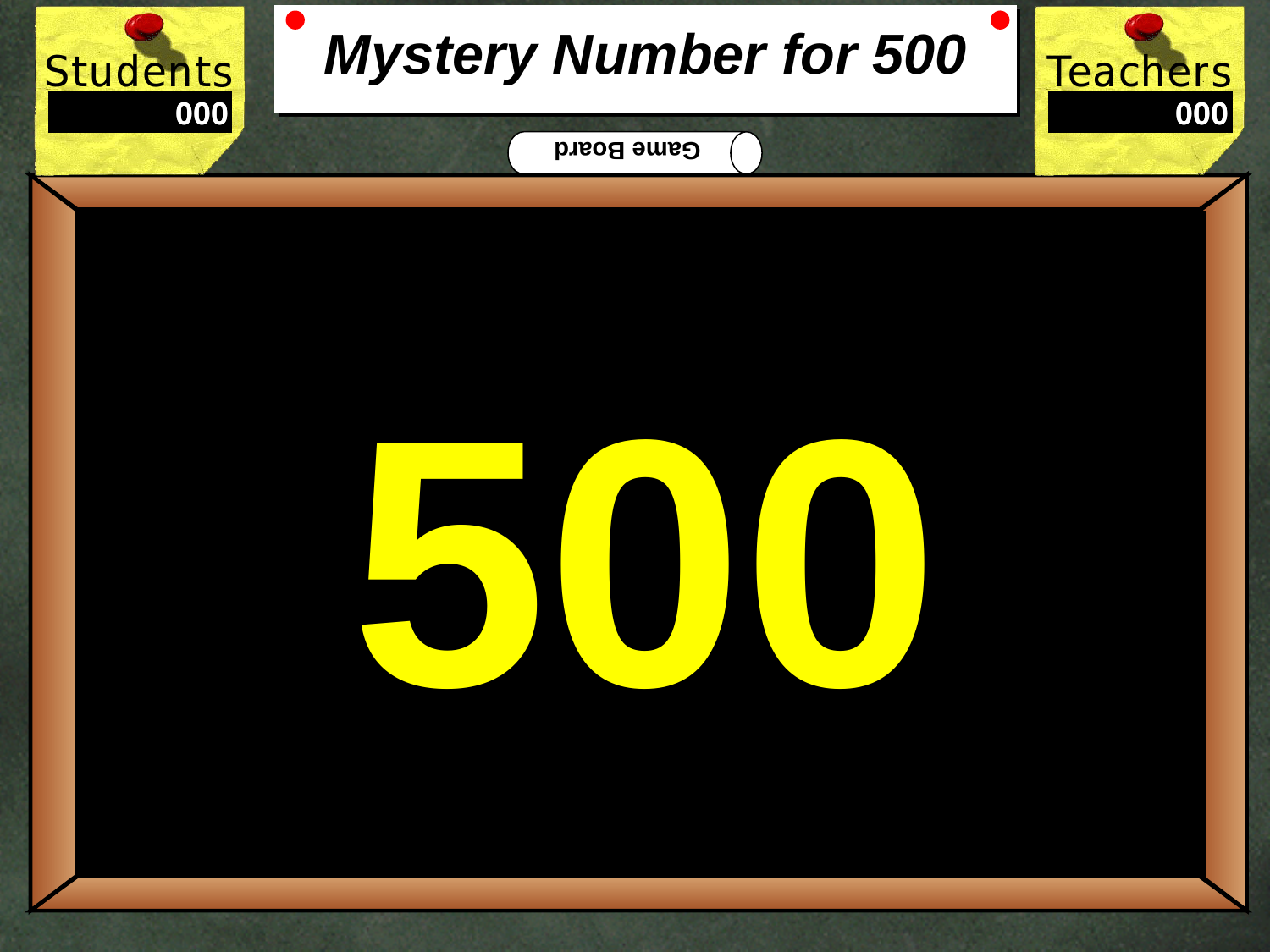

# Mystery Number for 500
500
I have 9 ones, 7 tens and 8 hundreds. What number am I?